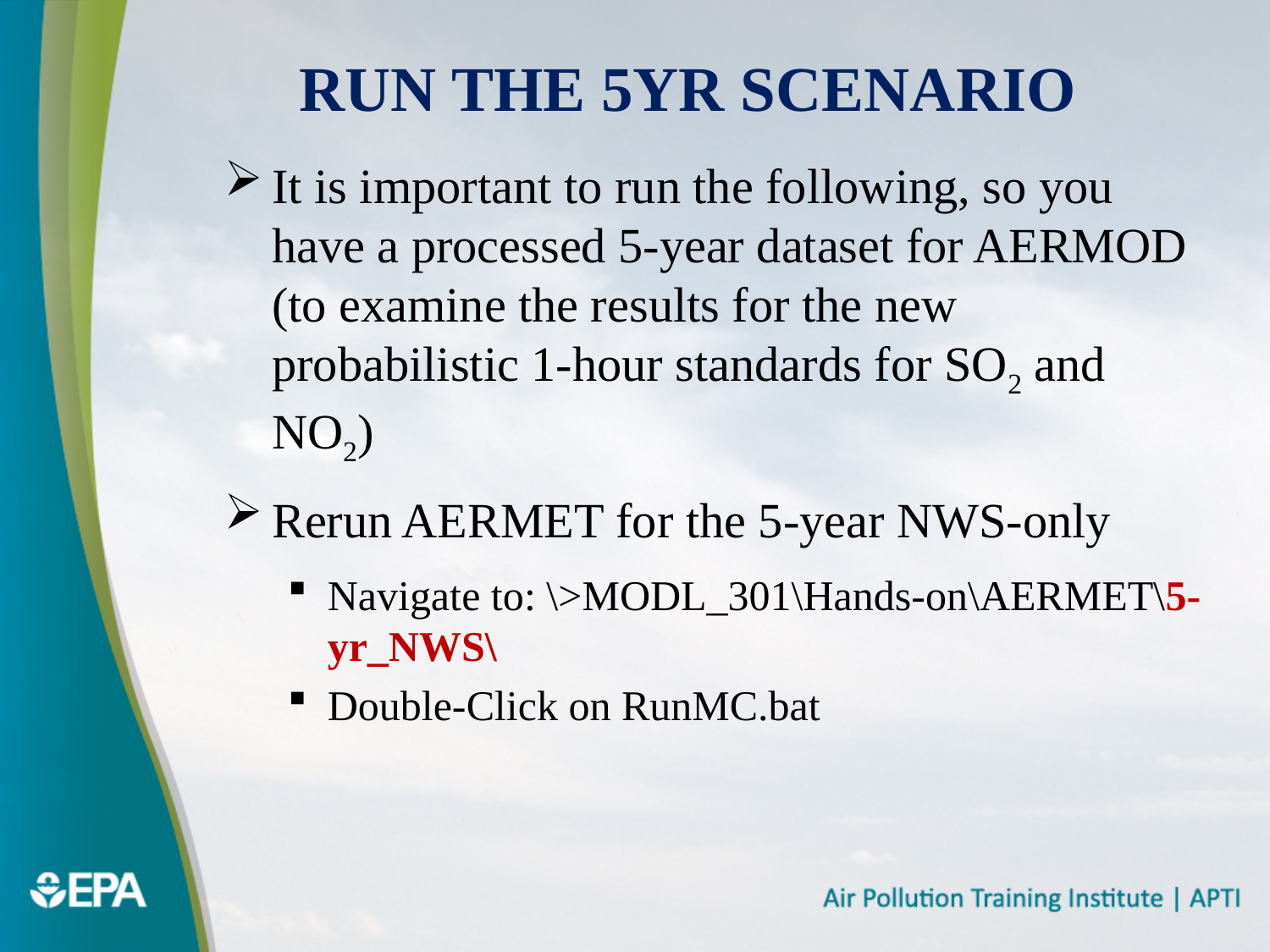

# Run The 5yr Scenario
It is important to run the following, so you have a processed 5-year dataset for AERMOD (to examine the results for the new probabilistic 1-hour standards for SO2 and NO2)
Rerun AERMET for the 5-year NWS-only
Navigate to: \>MODL_301\Hands-on\AERMET\5-yr_NWS\
Double-Click on RunMC.bat